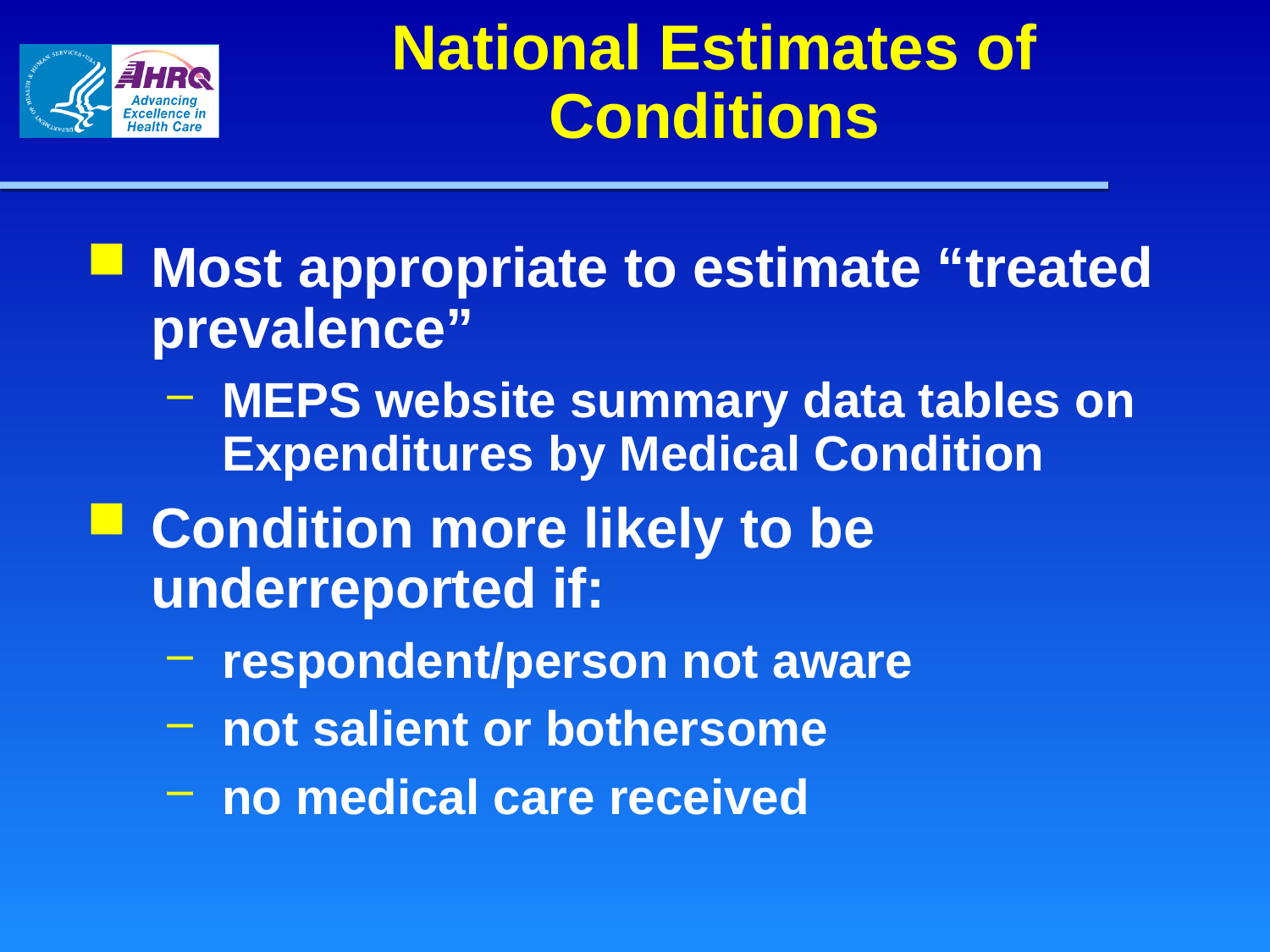

# National Estimates of Conditions
Most appropriate to estimate “treated prevalence”
MEPS website summary data tables on Expenditures by Medical Condition
Condition more likely to be underreported if:
respondent/person not aware
not salient or bothersome
no medical care received